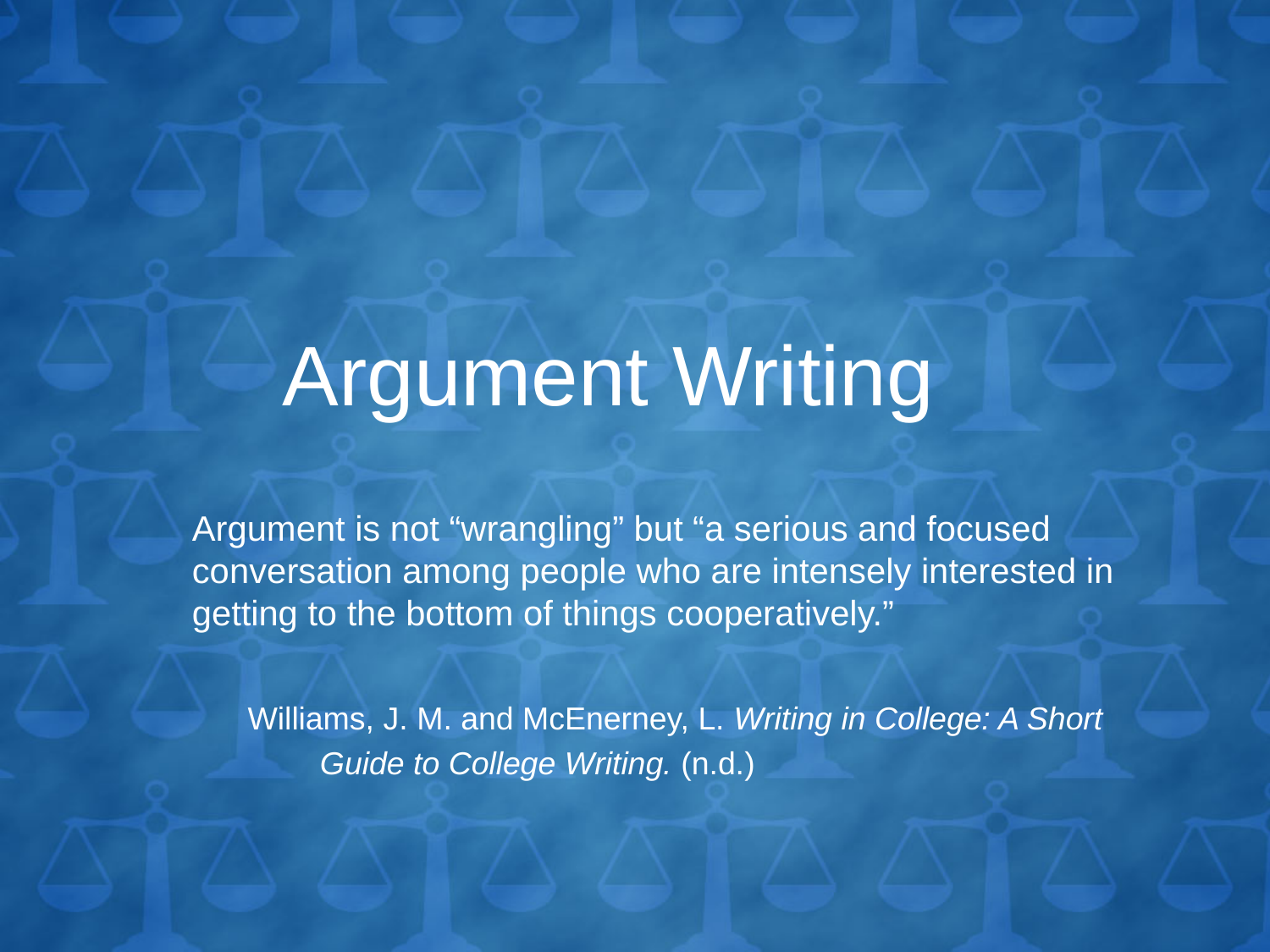

# Argument Writing
Argument is not “wrangling” but “a serious and focused conversation among people who are intensely interested in getting to the bottom of things cooperatively.”

Williams, J. M. and McEnerney, L. Writing in College: A Short
	 Guide to College Writing. (n.d.)